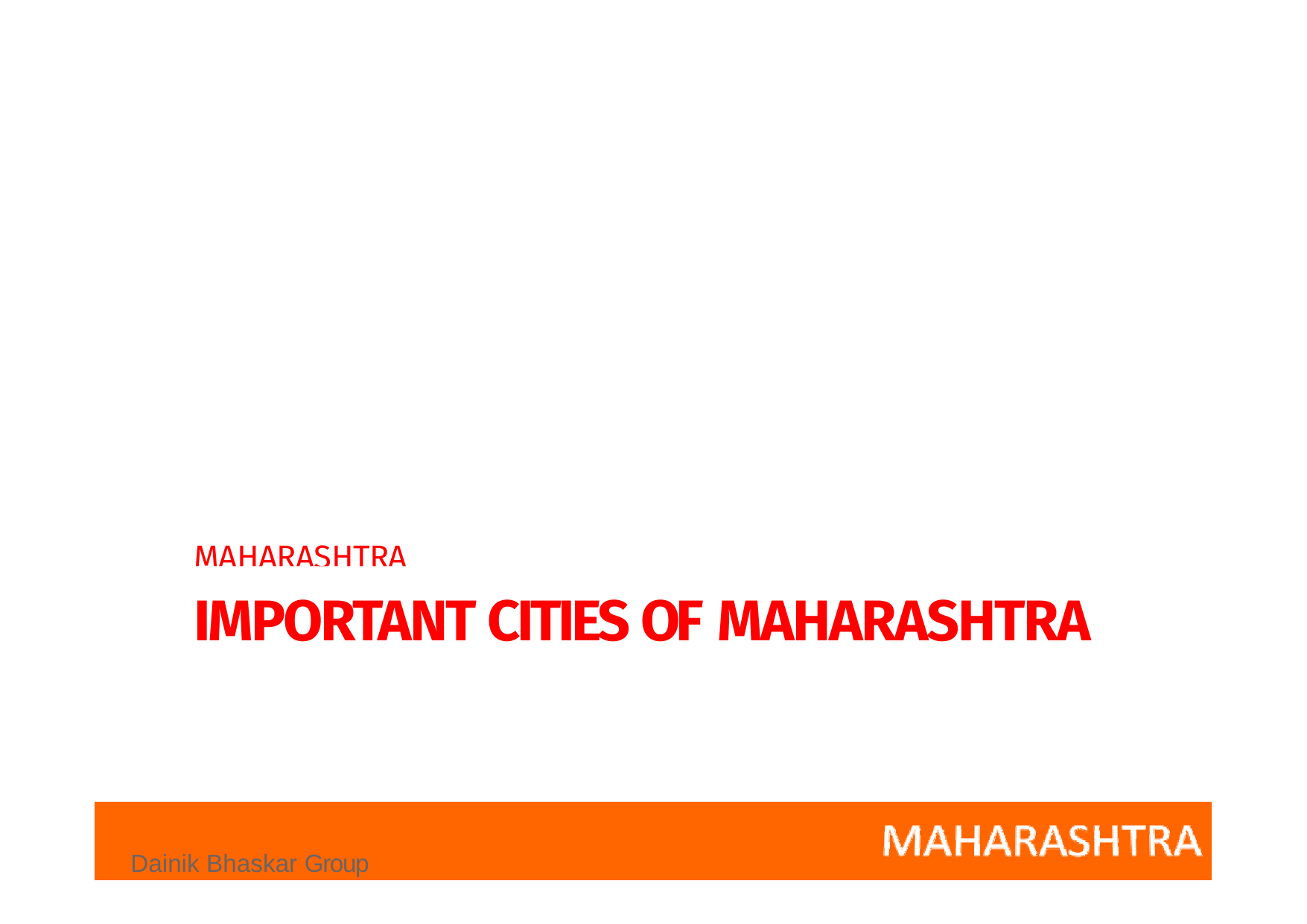

MAHARASHTRA

IMPORTANT CITIES OF MAHARASHTRA

Dainik Bhaskar Group